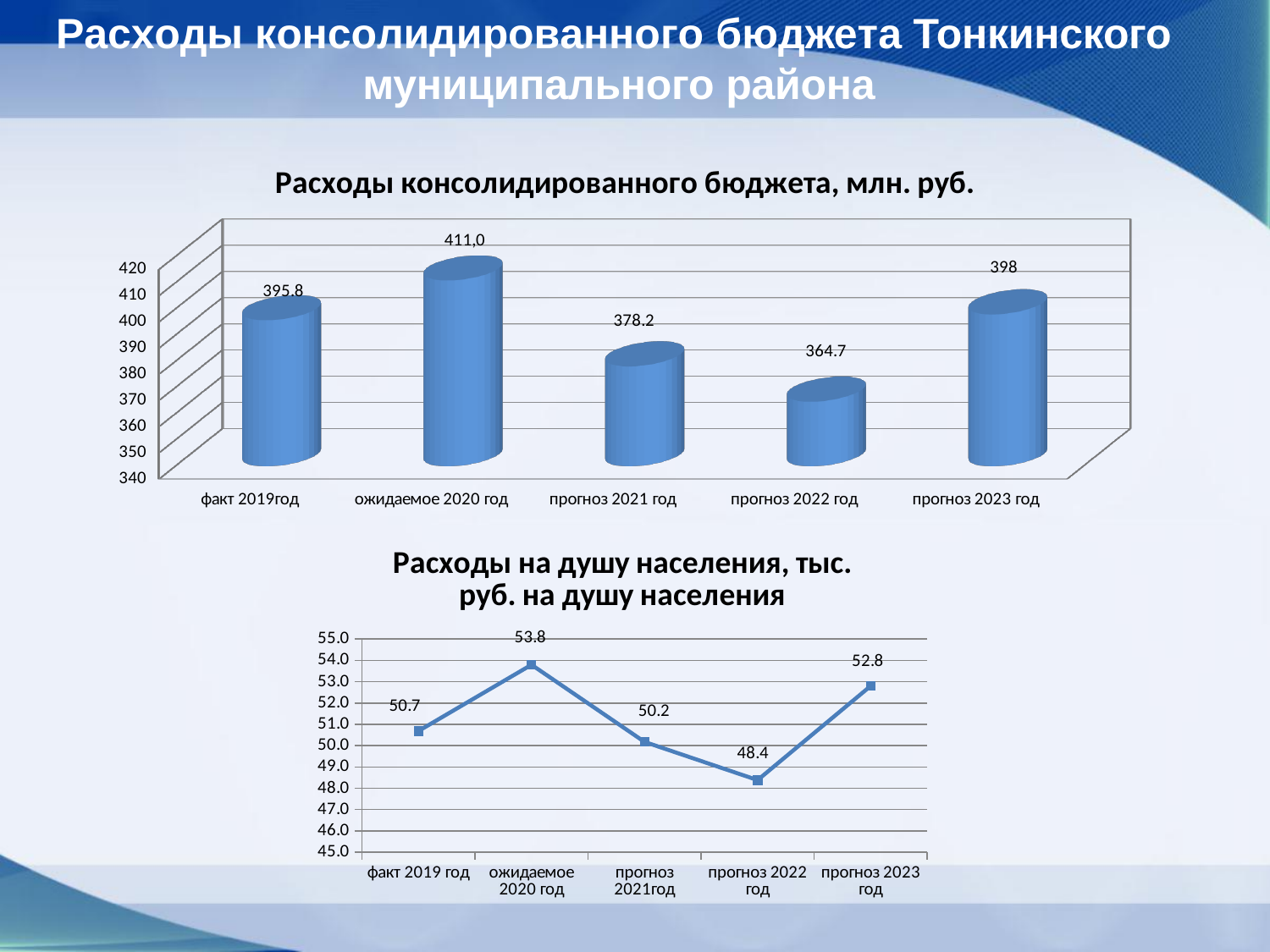

Расходы консолидированного бюджета Тонкинского  муниципального района

[unsupported chart]

### Chart:

| Category | Расходы на душу населения, тыс. руб. на душу населения |
|---|---|
| факт 2019 год | 50.685106927903696 |
| ожидаемое 2020 год | 53.795811518324605 |
| прогноз 2021год | 50.172459538339076 |
| прогноз 2022 год | 48.38153356327938 |
| прогноз 2023 год | 52.79915096842664 |